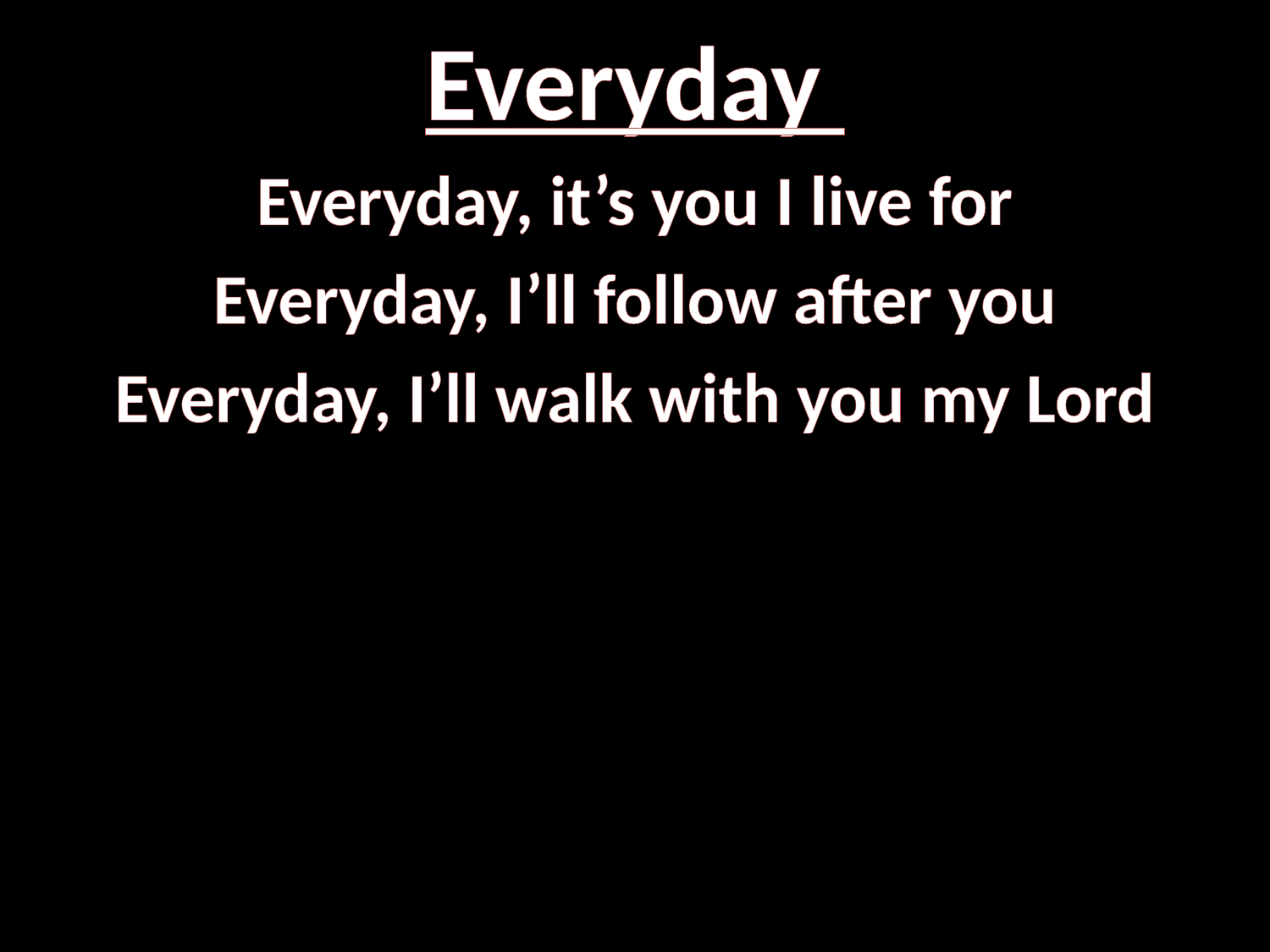

# Everyday
Everyday, it’s you I live for
Everyday, I’ll follow after you
Everyday, I’ll walk with you my Lord